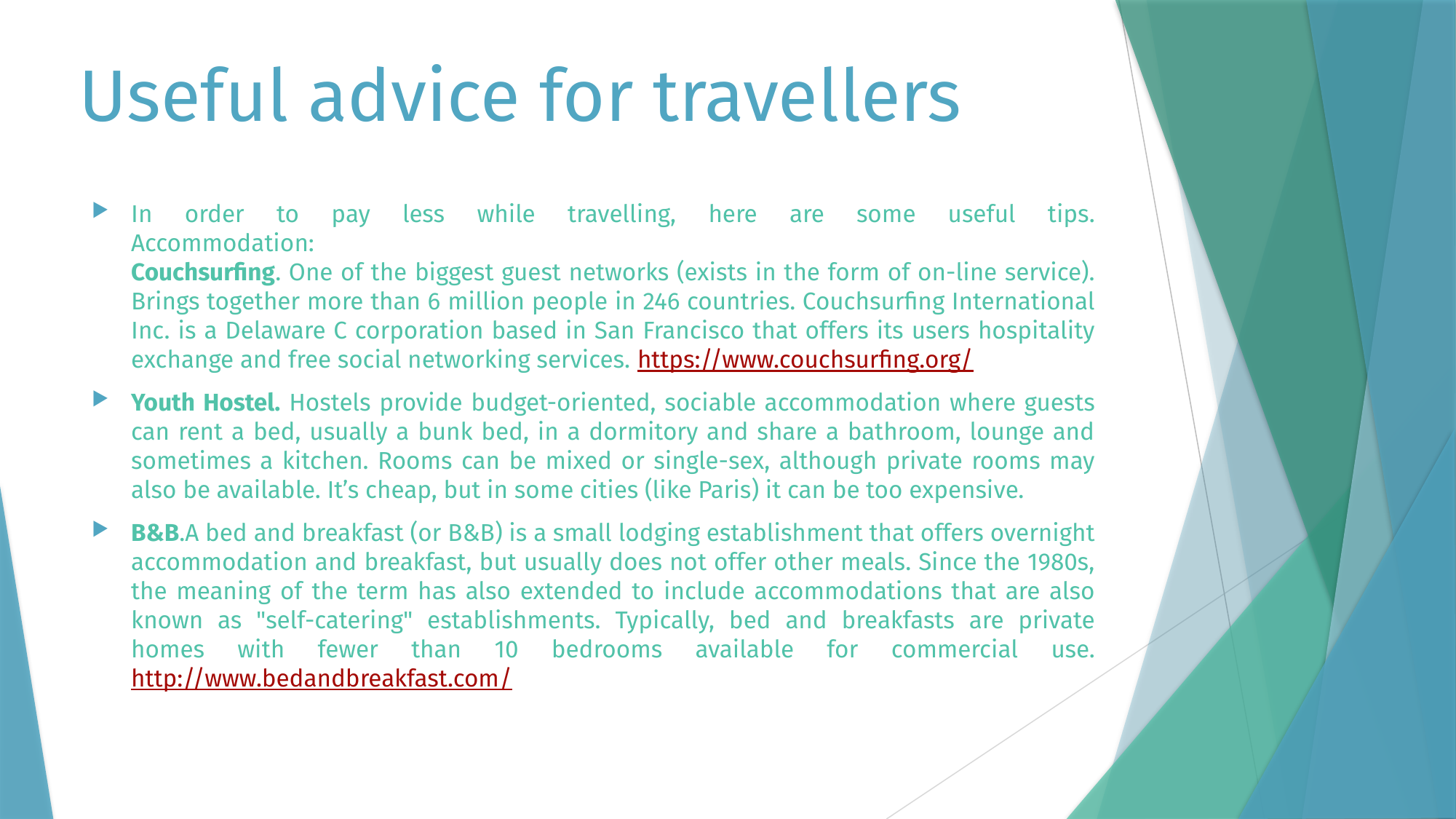

# Useful advice for travellers
In order to pay less while travelling, here are some useful tips.
Accommodation:
Couchsurfing. One of the biggest guest networks (exists in the form of on-line service). Brings together more than 6 million people in 246 countries. Couchsurfing International Inc. is a Delaware C corporation based in San Francisco that offers its users hospitality exchange and free social networking services. https://www.couchsurfing.org/
Youth Hostel. Hostels provide budget-oriented, sociable accommodation where guests can rent a bed, usually a bunk bed, in a dormitory and share a bathroom, lounge and sometimes a kitchen. Rooms can be mixed or single-sex, although private rooms may also be available. It’s cheap, but in some cities (like Paris) it can be too expensive.
B&B.A bed and breakfast (or B&B) is a small lodging establishment that offers overnight accommodation and breakfast, but usually does not offer other meals. Since the 1980s, the meaning of the term has also extended to include accommodations that are also known as "self-catering" establishments. Typically, bed and breakfasts are private homes with fewer than 10 bedrooms available for commercial use. http://www.bedandbreakfast.com/